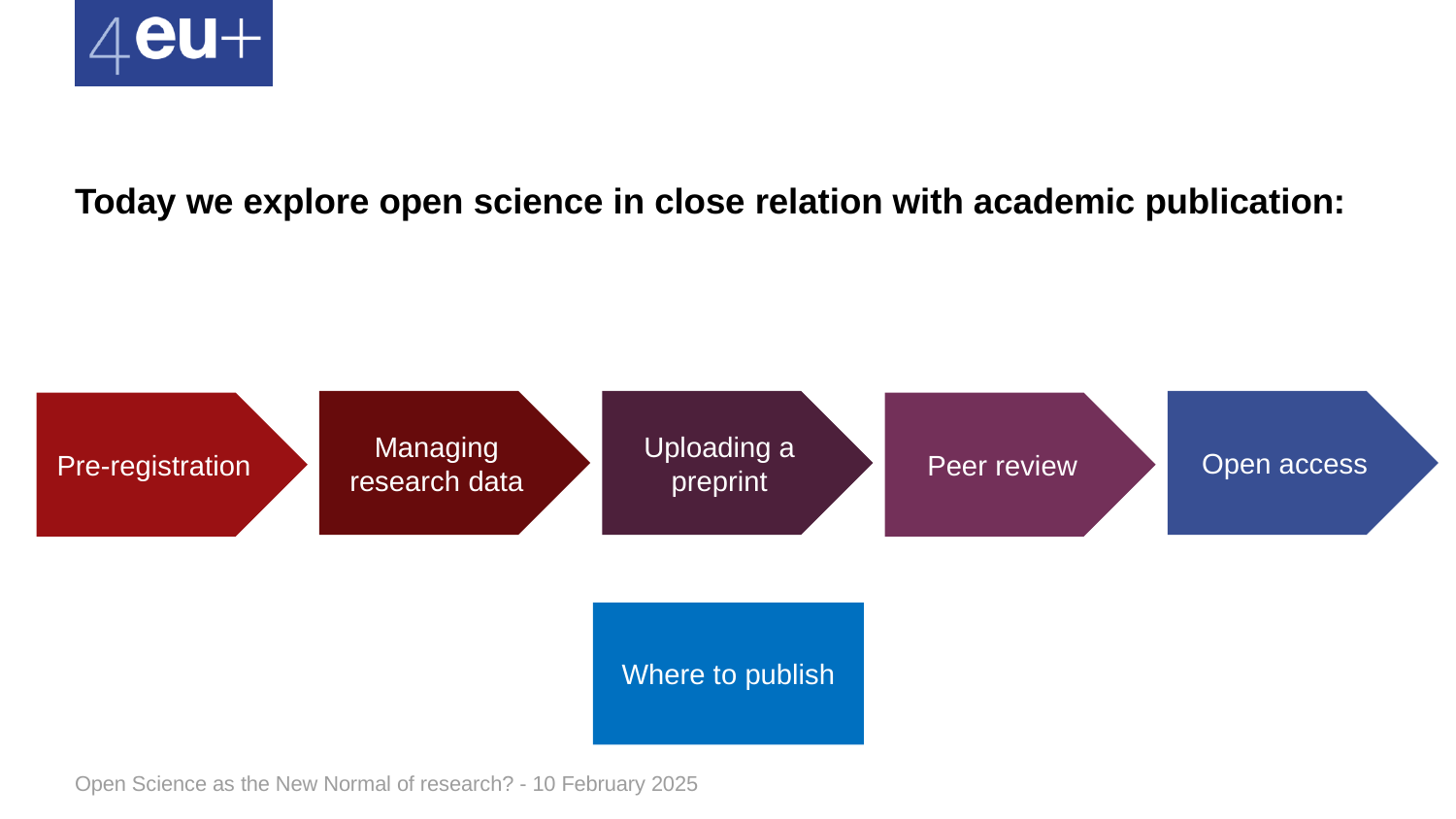

# Today we explore open science in close relation with academic publication:
Managing research data
Open access
Uploading a preprint
Pre-registration
Peer review
Where to publish
Open Science as the New Normal of research? - 10 February 2025